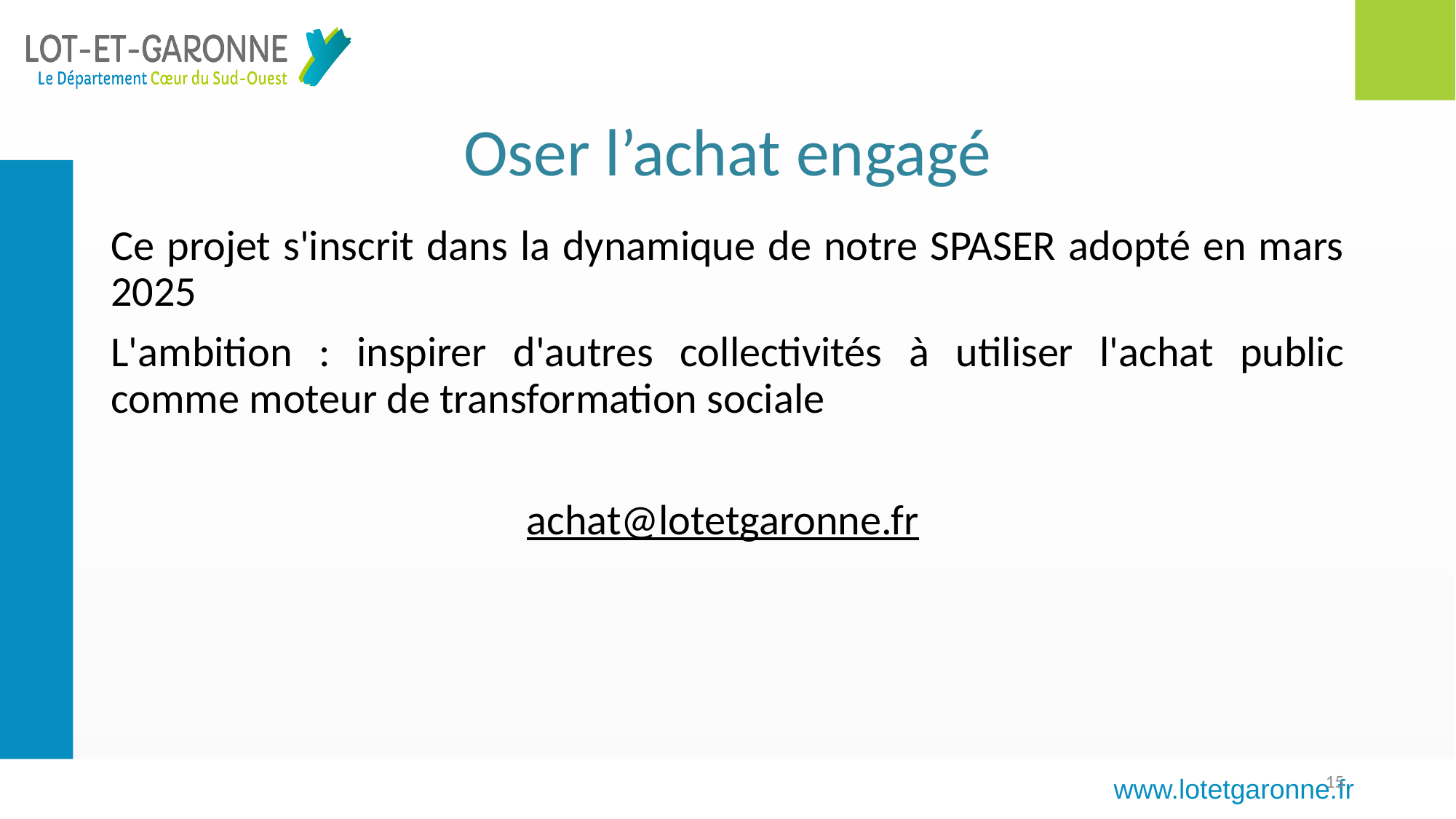

# Oser l’achat engagé
Ce projet s'inscrit dans la dynamique de notre SPASER adopté en mars 2025
L'ambition : inspirer d'autres collectivités à utiliser l'achat public comme moteur de transformation sociale

achat@lotetgaronne.fr

15